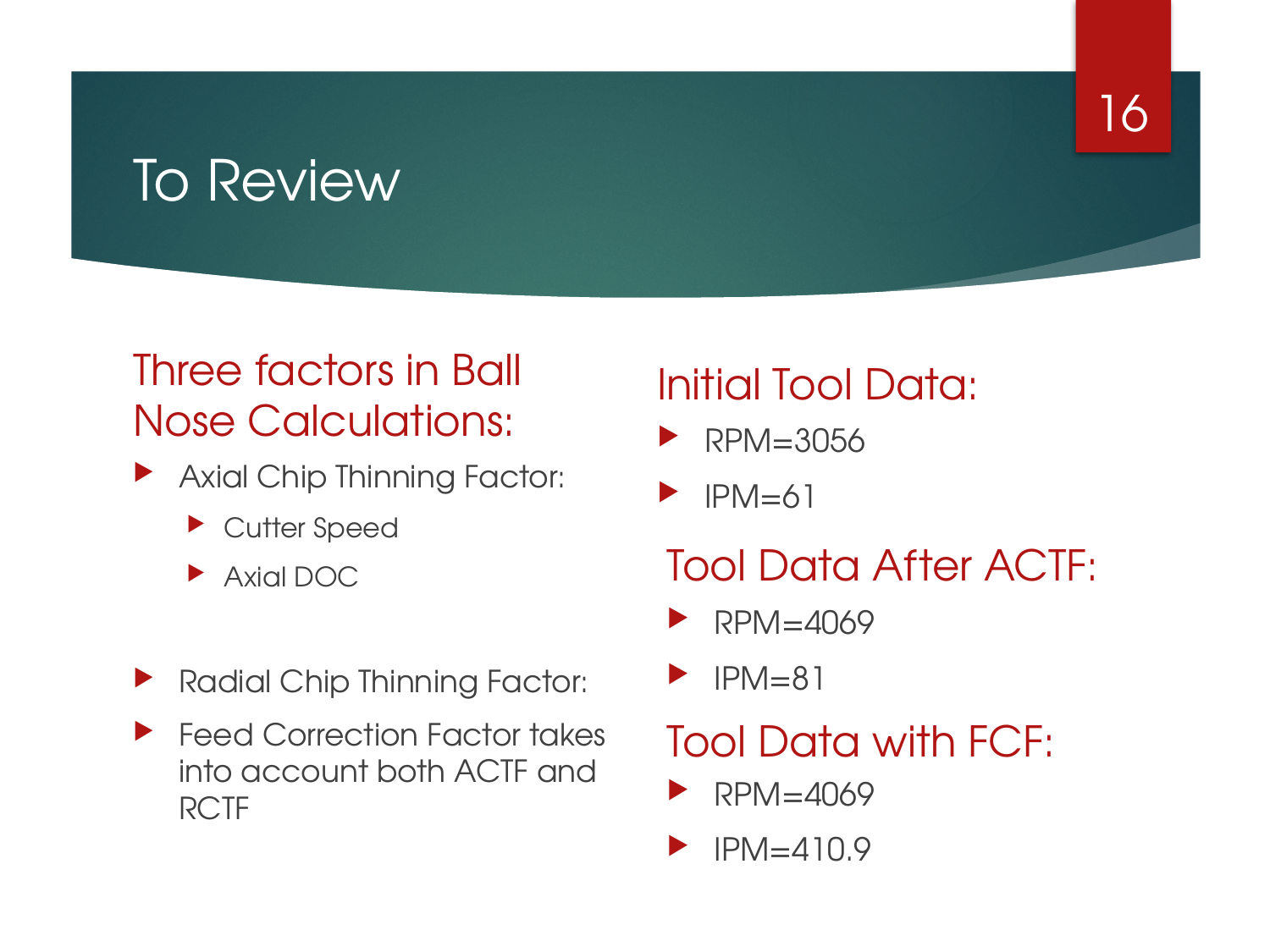

16
# To Review
Initial Tool Data:
Three factors in Ball Nose Calculations:
RPM=3056
IPM=61

Axial Chip Thinning Factor:
Cutter Speed
Axial DOC

Radial Chip Thinning Factor:
Feed Correction Factor takes into account both ACTF and RCTF

Tool Data After ACTF:
RPM=4069
IPM=81

Tool Data with FCF:
RPM=4069
IPM=410.9